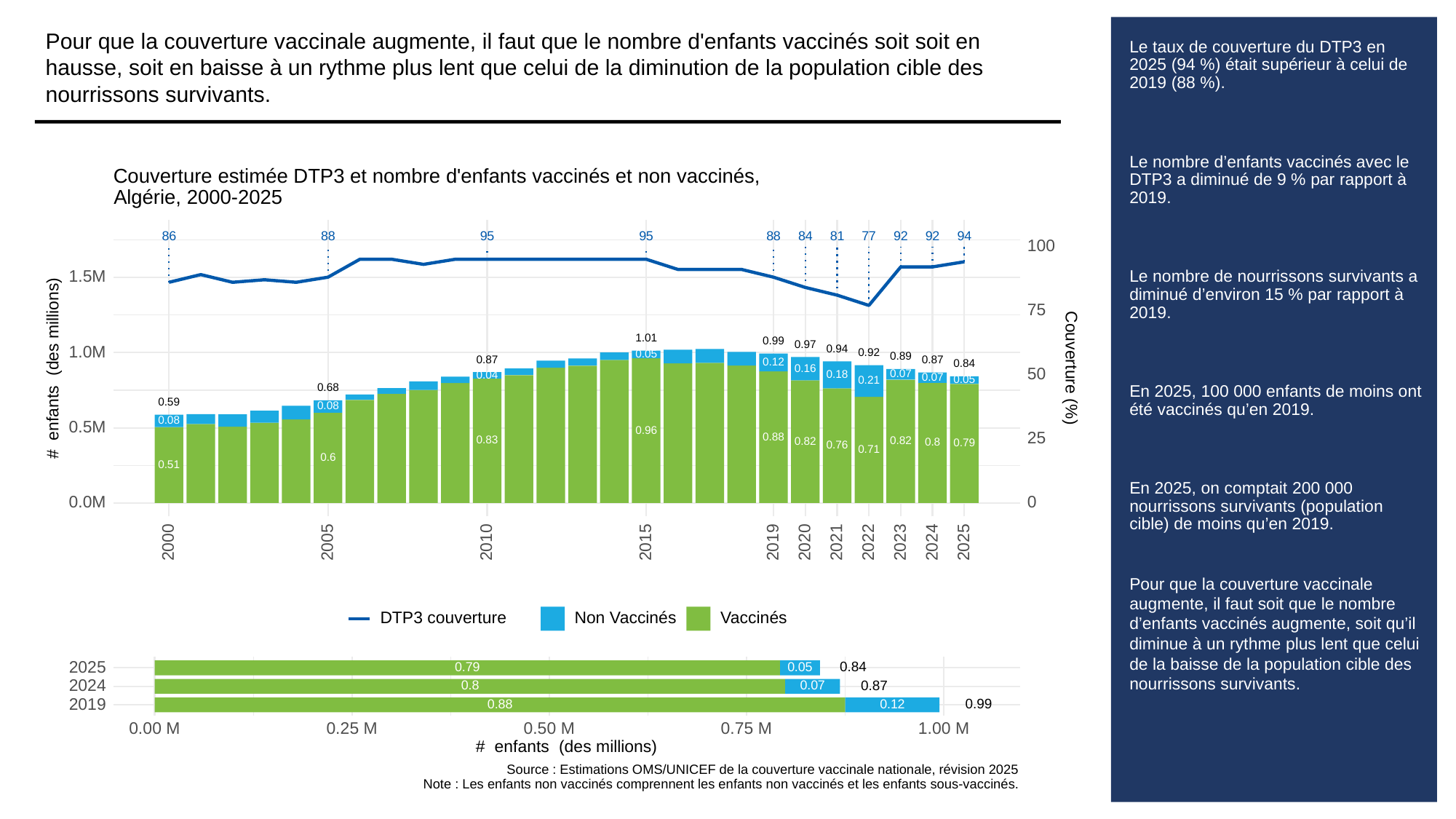

Pour que la couverture vaccinale augmente, il faut que le nombre d'enfants vaccinés soit soit en hausse, soit en baisse à un rythme plus lent que celui de la diminution de la population cible des nourrissons survivants.
# Le taux de couverture du DTP3 en 2025 (94 %) était supérieur à celui de 2019 (88 %).

Le nombre d’enfants vaccinés avec le DTP3 a diminué de 9 % par rapport à 2019.

Le nombre de nourrissons survivants a diminué d’environ 15 % par rapport à 2019.

En 2025, 100 000 enfants de moins ont été vaccinés qu’en 2019.

En 2025, on comptait 200 000 nourrissons survivants (population cible) de moins qu’en 2019.

Pour que la couverture vaccinale augmente, il faut soit que le nombre d’enfants vaccinés augmente, soit qu’il diminue à un rythme plus lent que celui de la baisse de la population cible des nourrissons survivants.

Couverture estimée DTP3 et nombre d'enfants vaccinés et non vaccinés,
Algérie, 2000-2025

86
88
95
95
88
84
81
92
92
94
77

100

1.5M

75

1.01
0.99
0.97
0.94
1.0M
0.92

0.05

0.89

0.87
0.87

0.12

0.84
#  enfants  (des millions)
Couverture (%)

0.16

50

0.07
0.18
0.04

0.07

0.05

0.21

0.68

0.59

0.08

0.08

0.5M

0.96

25
0.88
0.83
0.82
0.82
0.8
0.79
0.76
0.71
0.6
0.51

0.0M
0

2023
2000
2005
2010
2015
2019
2020
2021
2022
2024
2025

DTP3 couverture
Non Vaccinés
Vaccinés

2025
0.84
0.79
0.05

2024
0.87
0.8
0.07

2019
0.99
0.88
0.12

0.00 M
0.25 M
0.50 M
0.75 M
1.00 M
#  enfants  (des millions)
Source : Estimations OMS/UNICEF de la couverture vaccinale nationale, révision 2025
Note : Les enfants non vaccinés comprennent les enfants non vaccinés et les enfants sous-vaccinés.